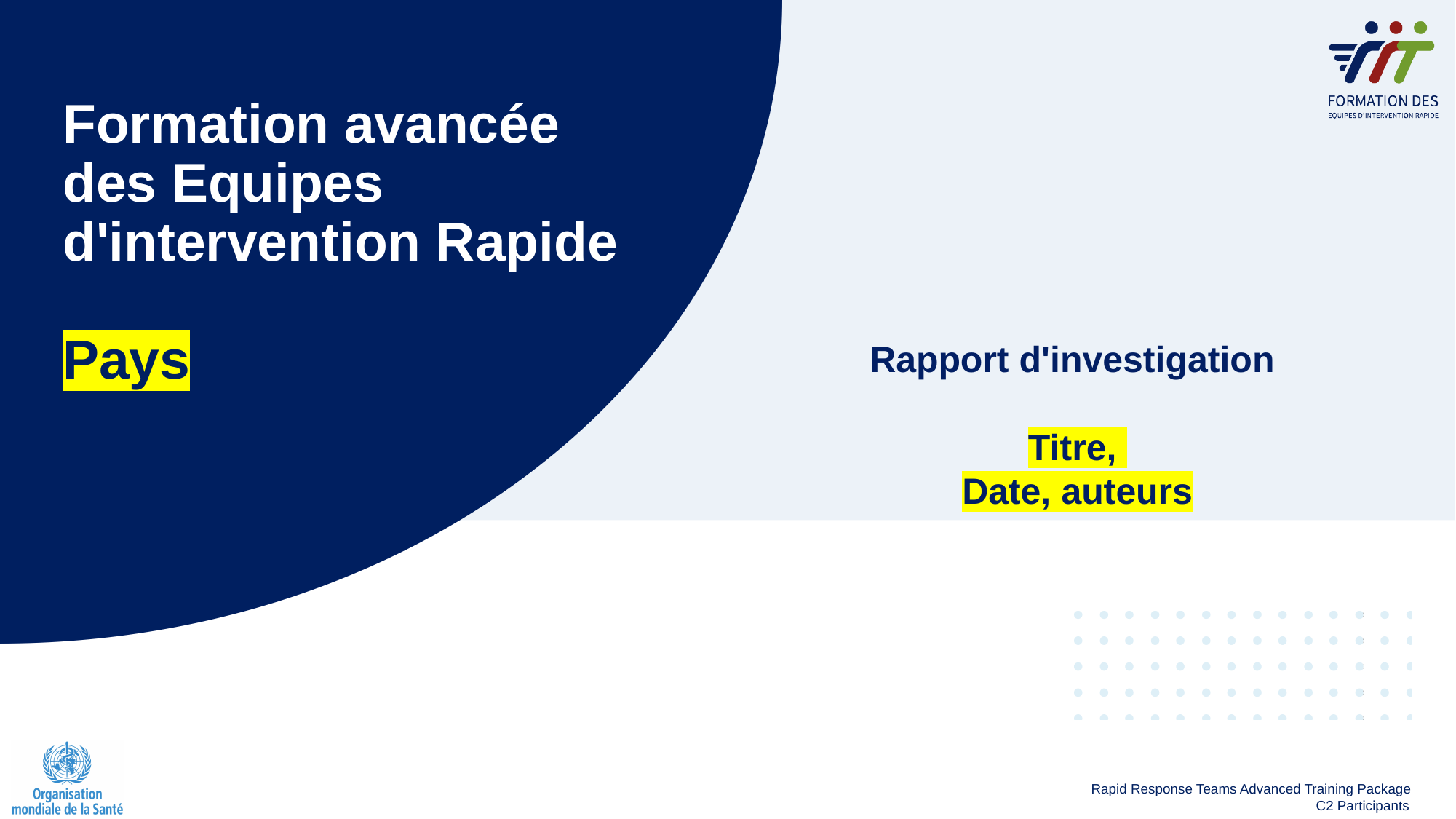

# Formation avancée des Equipes d'intervention Rapide Pays
Rapport d'investigation

Titre,
Date, auteurs